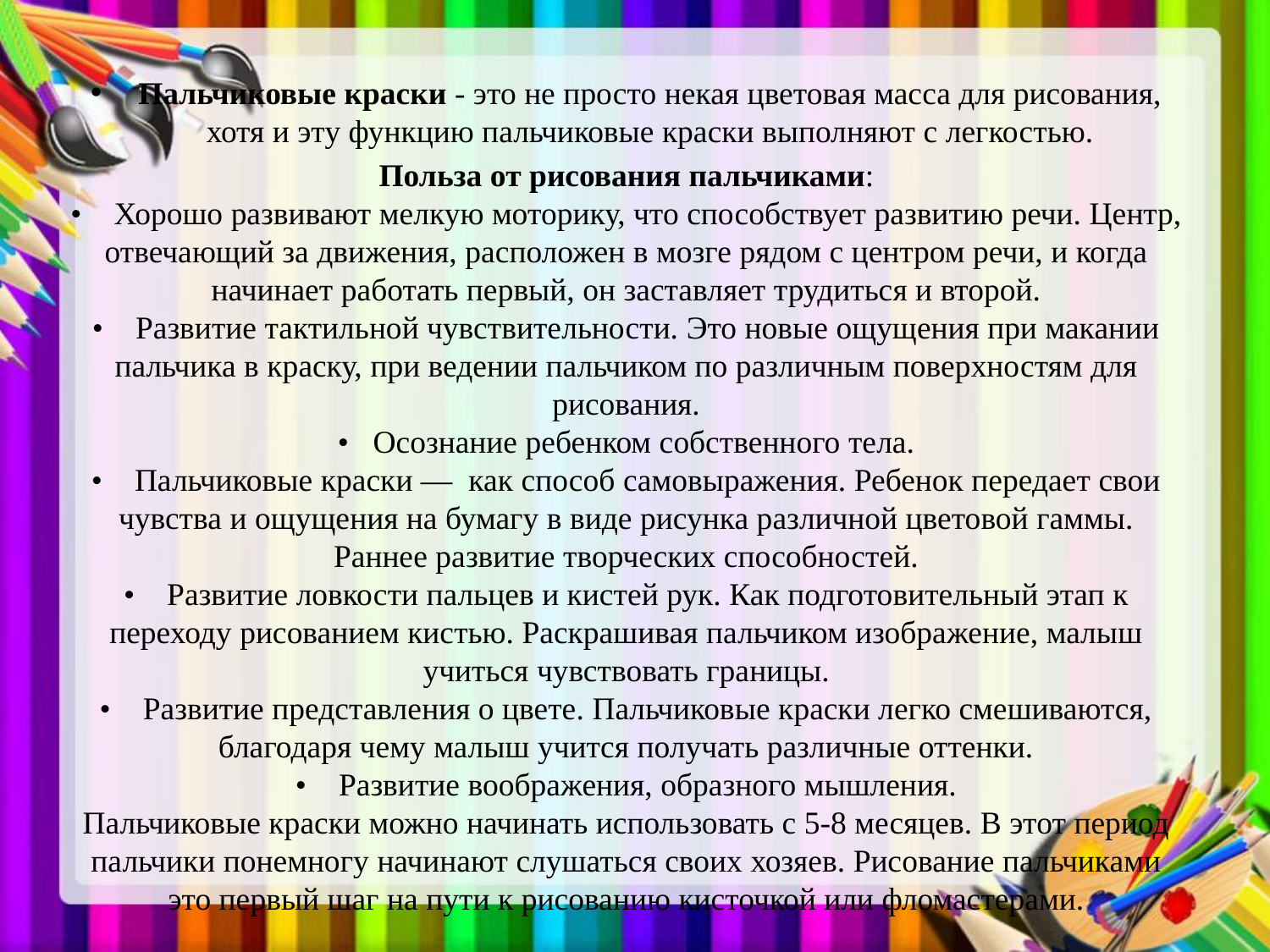

Пальчиковые краски - это не просто некая цветовая масса для рисования, хотя и эту функцию пальчиковые краски выполняют с легкостью.
Польза от рисования пальчиками:
•    Хорошо развивают мелкую моторику, что способствует развитию речи. Центр, отвечающий за движения, расположен в мозге рядом с центром речи, и когда начинает работать первый, он заставляет трудиться и второй.
•    Развитие тактильной чувствительности. Это новые ощущения при макании пальчика в краску, при ведении пальчиком по различным поверхностям для рисования.
•   Осознание ребенком собственного тела.
•    Пальчиковые краски —  как способ самовыражения. Ребенок передает свои чувства и ощущения на бумагу в виде рисунка различной цветовой гаммы. Раннее развитие творческих способностей.
•    Развитие ловкости пальцев и кистей рук. Как подготовительный этап к переходу рисованием кистью. Раскрашивая пальчиком изображение, малыш учиться чувствовать границы.
•    Развитие представления о цвете. Пальчиковые краски легко смешиваются, благодаря чему малыш учится получать различные оттенки.
•    Развитие воображения, образного мышления.
Пальчиковые краски можно начинать использовать с 5-8 месяцев. В этот период пальчики понемногу начинают слушаться своих хозяев. Рисование пальчиками это первый шаг на пути к рисованию кисточкой или фломастерами.